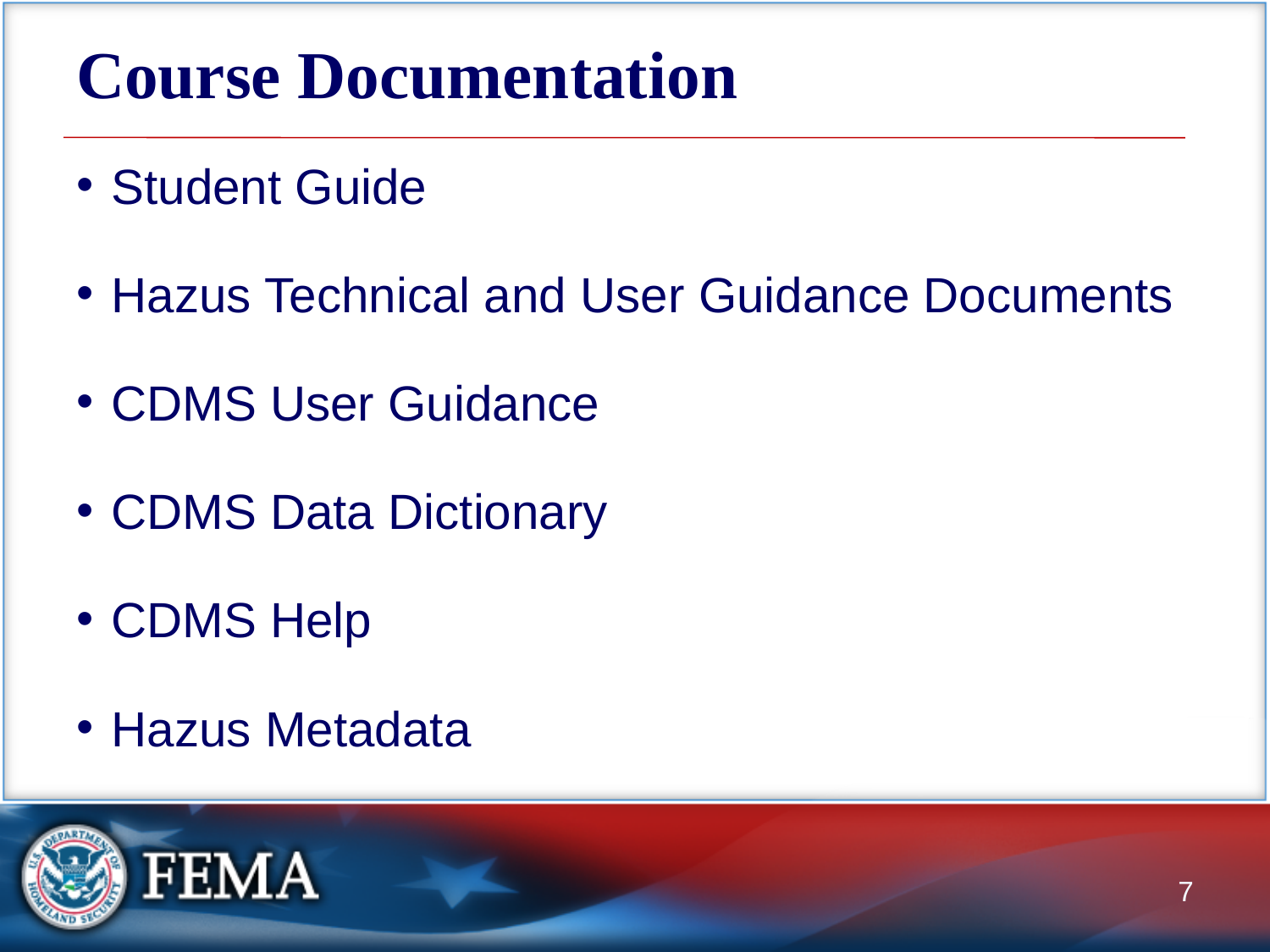

# Course Documentation
Student Guide
Hazus Technical and User Guidance Documents
CDMS User Guidance
CDMS Data Dictionary
CDMS Help
Hazus Metadata
7